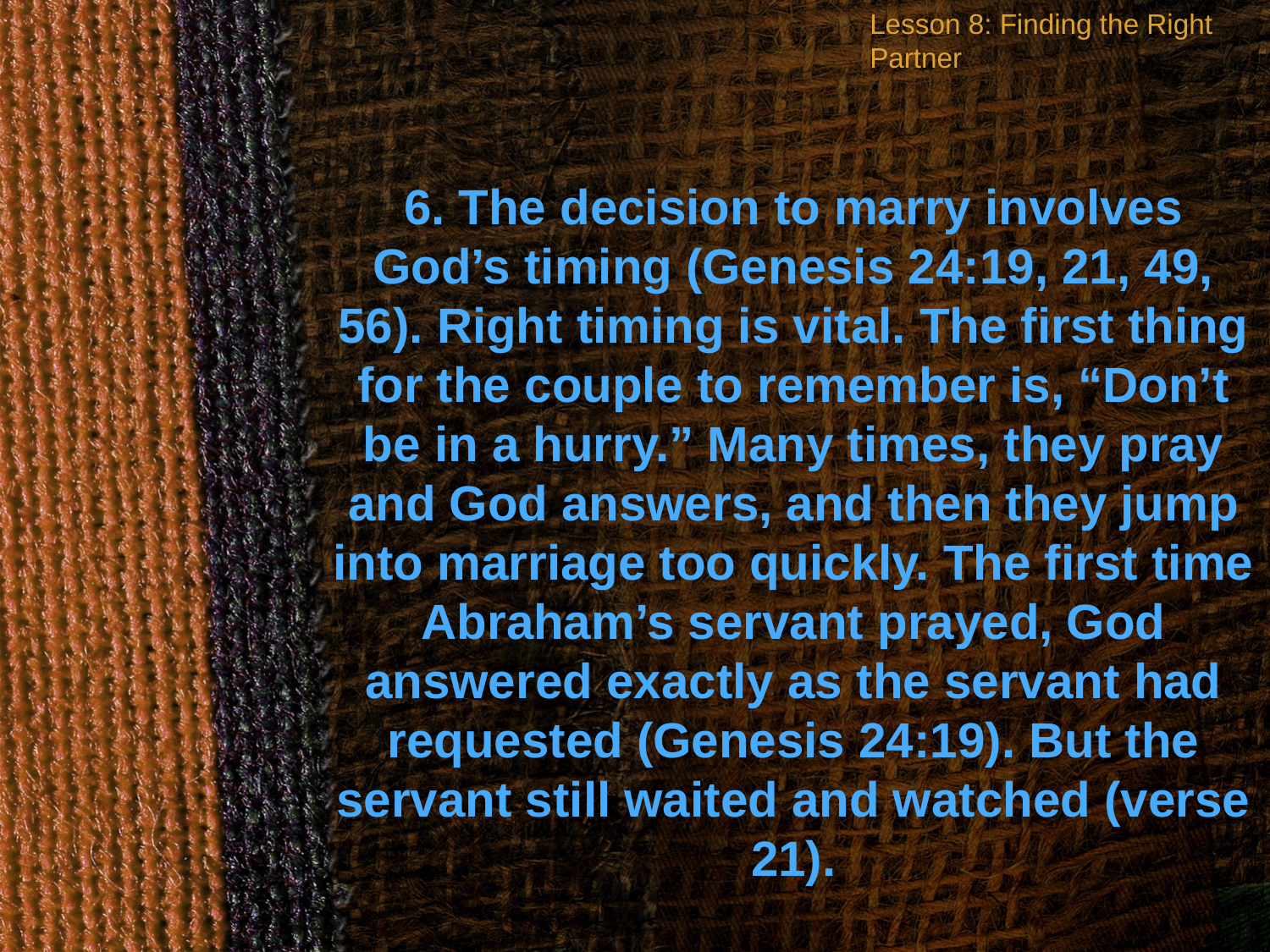

Lesson 8: Finding the Right Partner
6. The decision to marry involves God’s timing (Genesis 24:19, 21, 49, 56). Right timing is vital. The first thing for the couple to remember is, “Don’t be in a hurry.” Many times, they pray and God answers, and then they jump into marriage too quickly. The first time Abraham’s servant prayed, God answered exactly as the servant had requested (Genesis 24:19). But the servant still waited and watched (verse 21).